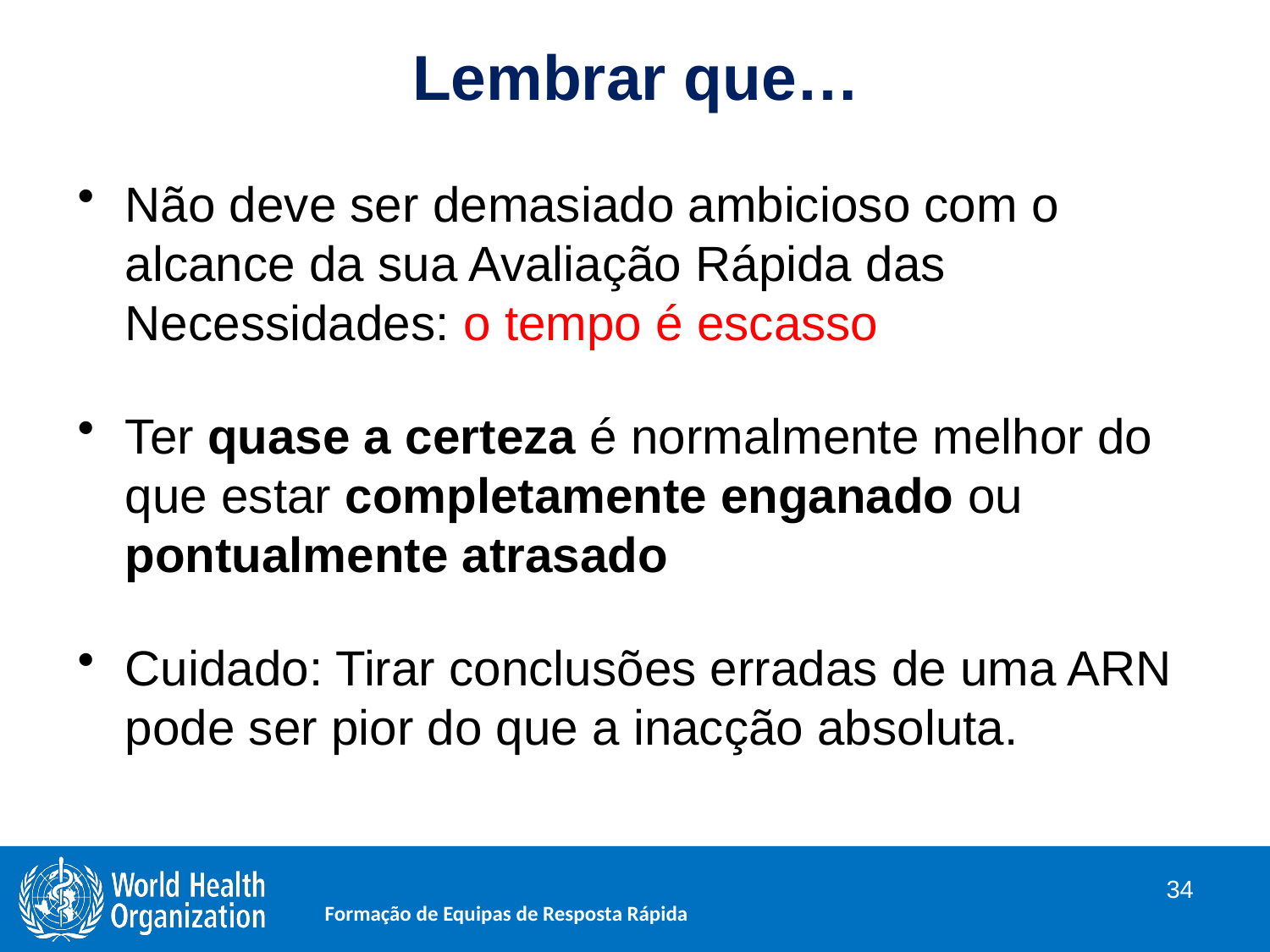

# Lembrar que…
Não deve ser demasiado ambicioso com o alcance da sua Avaliação Rápida das Necessidades: o tempo é escasso

Ter quase a certeza é normalmente melhor do que estar completamente enganado ou pontualmente atrasado

Cuidado: Tirar conclusões erradas de uma ARN pode ser pior do que a inacção absoluta.
34